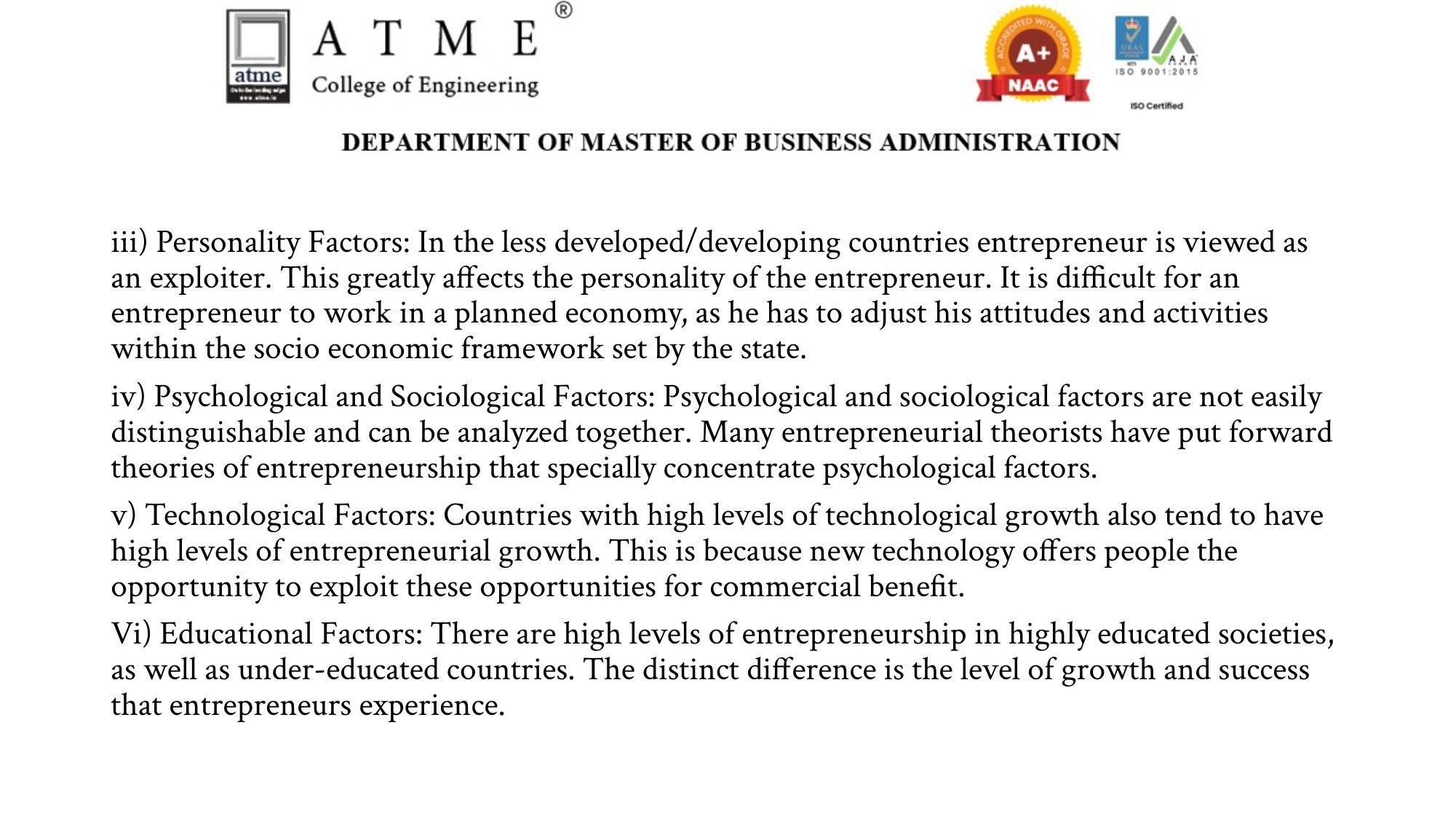

iii) Personality Factors: In the less developed/developing countries entrepreneur is viewed as an exploiter. This greatly affects the personality of the entrepreneur. It is difficult for an entrepreneur to work in a planned economy, as he has to adjust his attitudes and activities within the socio economic framework set by the state.
iv) Psychological and Sociological Factors: Psychological and sociological factors are not easily distinguishable and can be analyzed together. Many entrepreneurial theorists have put forward theories of entrepreneurship that specially concentrate psychological factors.
v) Technological Factors: Countries with high levels of technological growth also tend to have high levels of entrepreneurial growth. This is because new technology offers people the opportunity to exploit these opportunities for commercial benefit.
Vi) Educational Factors: There are high levels of entrepreneurship in highly educated societies, as well as under-educated countries. The distinct difference is the level of growth and success that entrepreneurs experience.